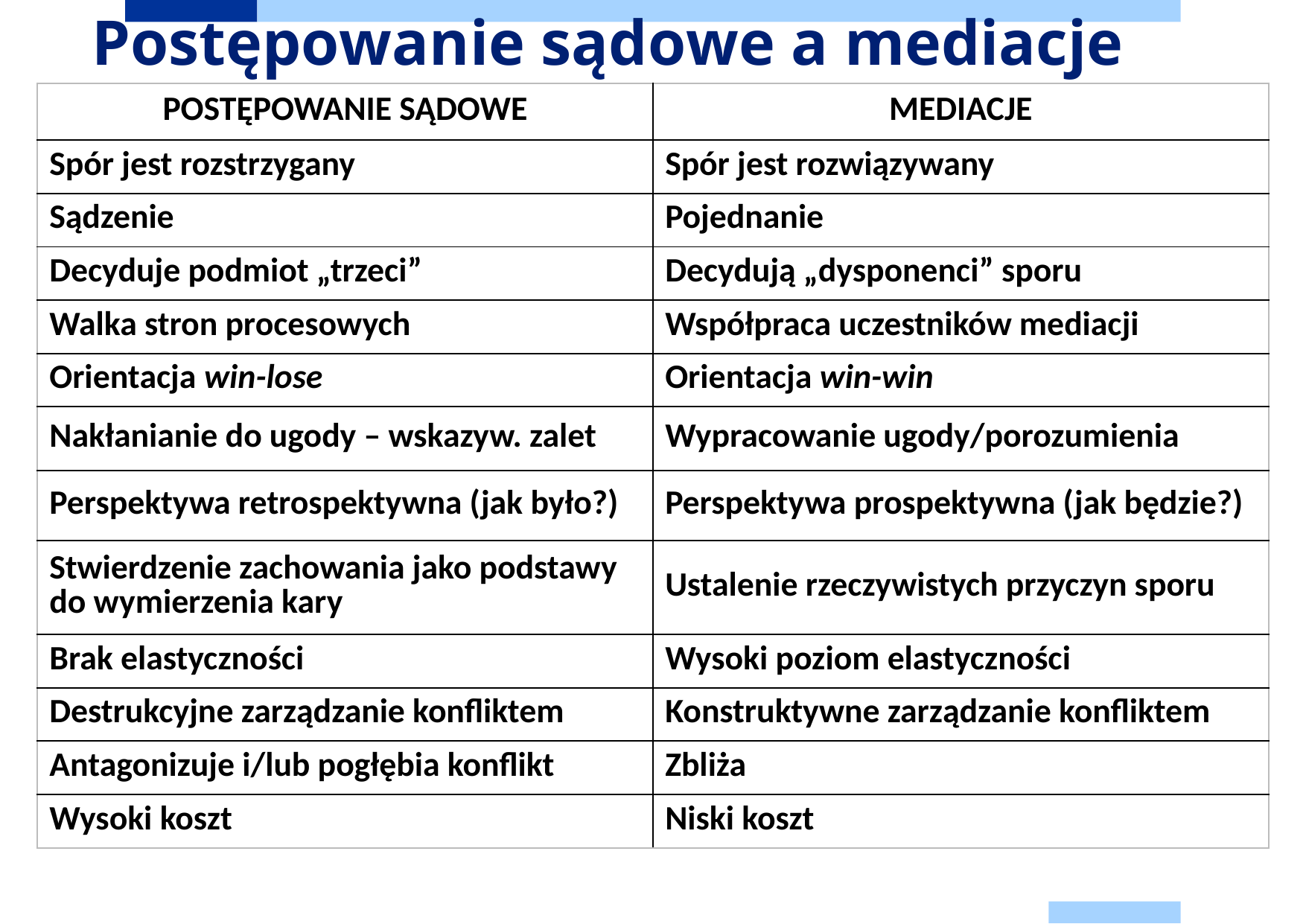

# Postępowanie sądowe a mediacje
| POSTĘPOWANIE SĄDOWE | MEDIACJE |
| --- | --- |
| Spór jest rozstrzygany | Spór jest rozwiązywany |
| Sądzenie | Pojednanie |
| Decyduje podmiot „trzeci” | Decydują „dysponenci” sporu |
| Walka stron procesowych | Współpraca uczestników mediacji |
| Orientacja win-lose | Orientacja win-win |
| Nakłanianie do ugody – wskazyw. zalet | Wypracowanie ugody/porozumienia |
| Perspektywa retrospektywna (jak było?) | Perspektywa prospektywna (jak będzie?) |
| Stwierdzenie zachowania jako podstawy do wymierzenia kary | Ustalenie rzeczywistych przyczyn sporu |
| Brak elastyczności | Wysoki poziom elastyczności |
| Destrukcyjne zarządzanie konfliktem | Konstruktywne zarządzanie konfliktem |
| Antagonizuje i/lub pogłębia konflikt | Zbliża |
| Wysoki koszt | Niski koszt |